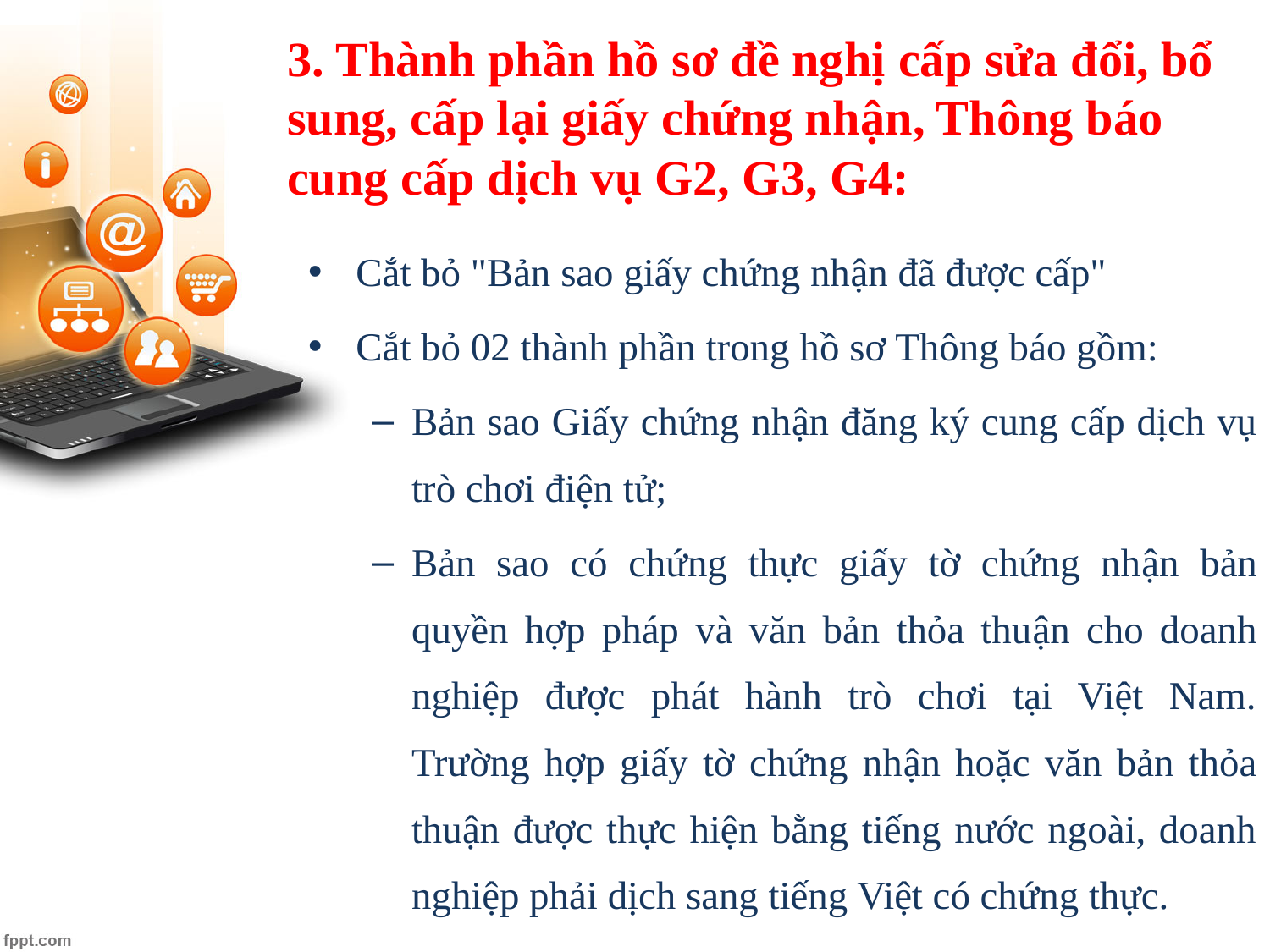

# 3. Thành phần hồ sơ đề nghị cấp sửa đổi, bổ sung, cấp lại giấy chứng nhận, Thông báo cung cấp dịch vụ G2, G3, G4:
Cắt bỏ "Bản sao giấy chứng nhận đã được cấp"
Cắt bỏ 02 thành phần trong hồ sơ Thông báo gồm:
Bản sao Giấy chứng nhận đăng ký cung cấp dịch vụ trò chơi điện tử;
Bản sao có chứng thực giấy tờ chứng nhận bản quyền hợp pháp và văn bản thỏa thuận cho doanh nghiệp được phát hành trò chơi tại Việt Nam. Trường hợp giấy tờ chứng nhận hoặc văn bản thỏa thuận được thực hiện bằng tiếng nước ngoài, doanh nghiệp phải dịch sang tiếng Việt có chứng thực.